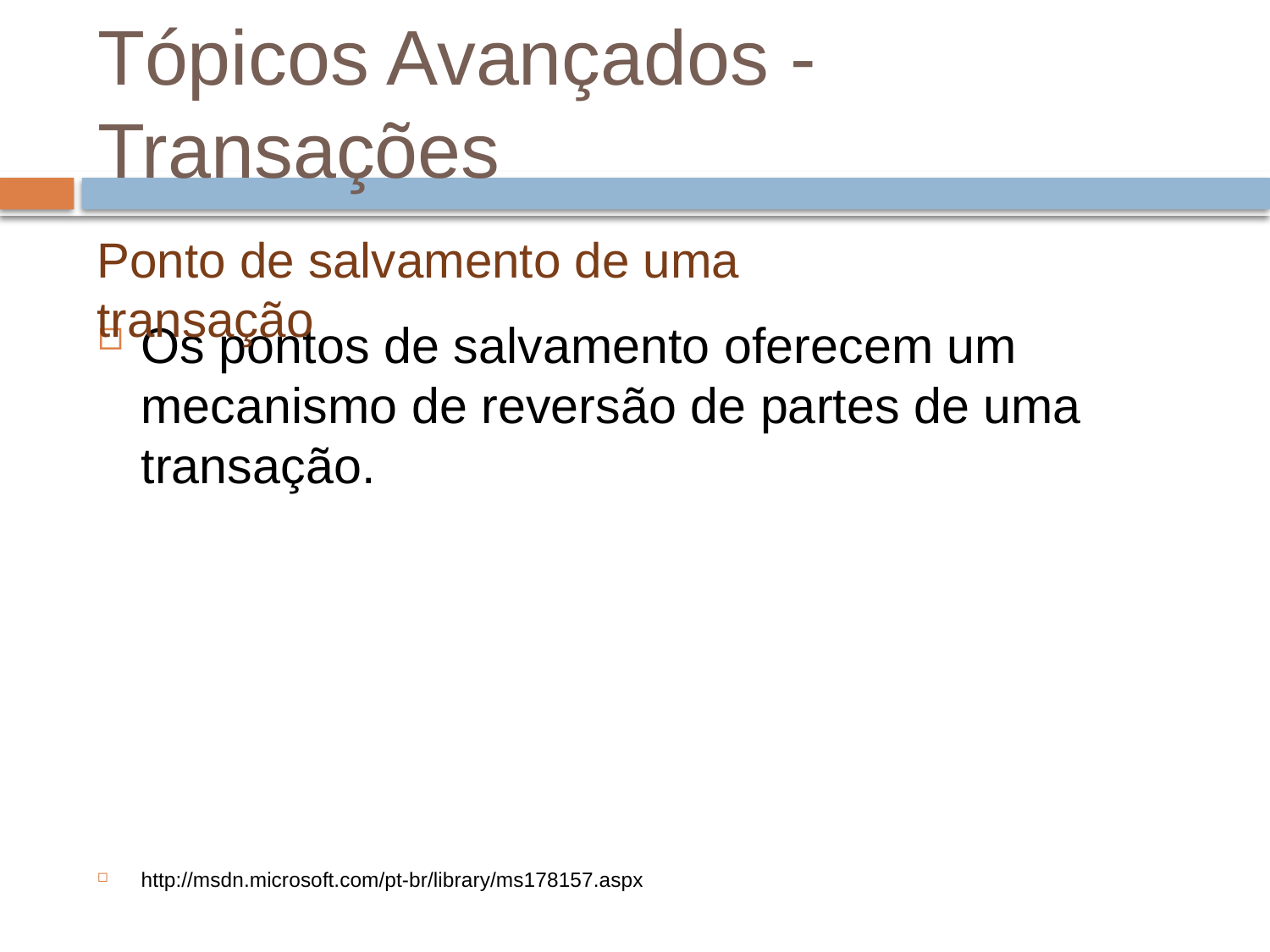

# Tópicos Avançados - Transações
Ponto de salvamento de uma transação
Os pontos de salvamento oferecem um mecanismo de reversão de partes de uma transação.

http://msdn.microsoft.com/pt-br/library/ms178157.aspx